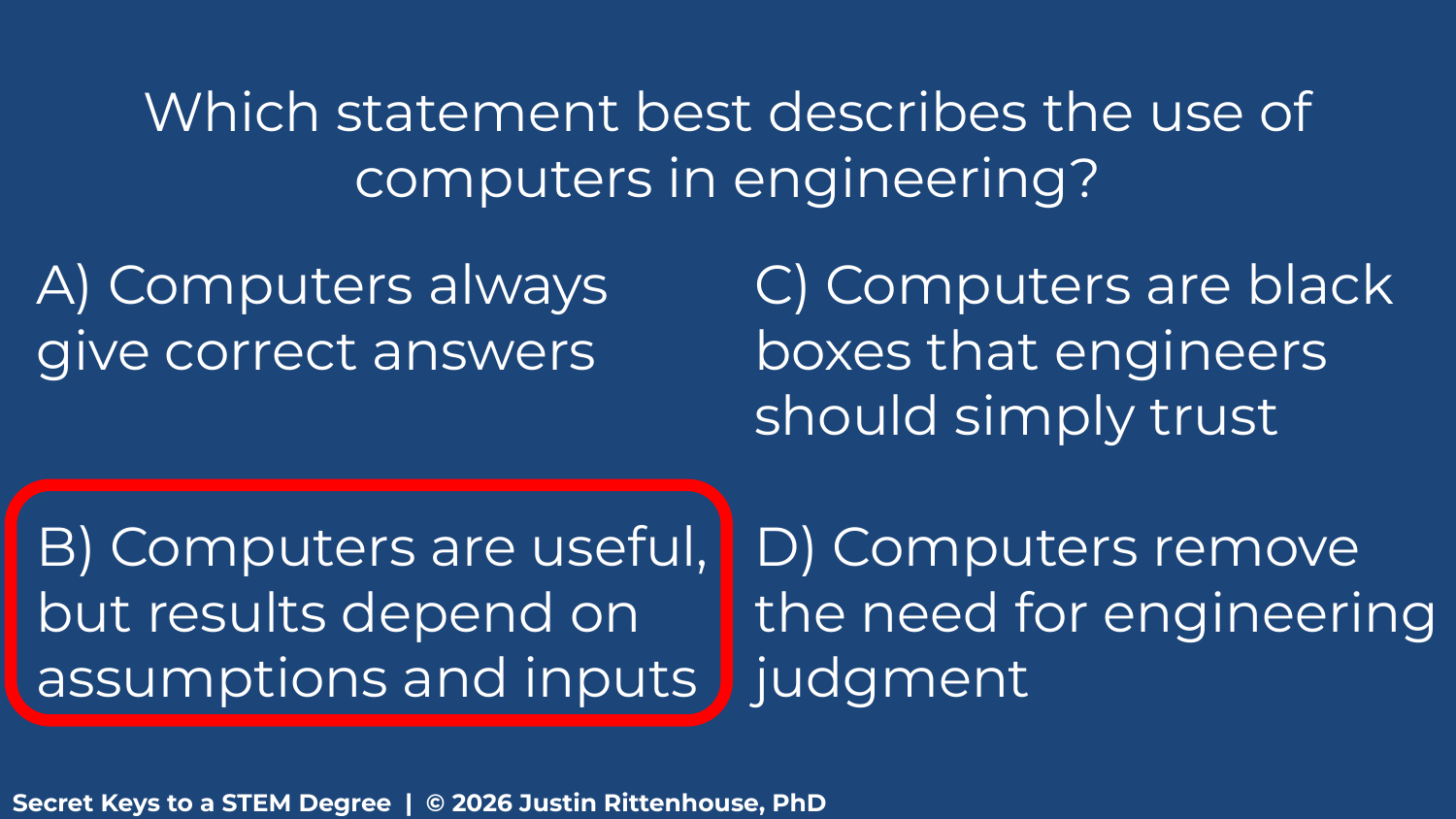

Which statement best describes the use of computers in engineering?
A) Computers always give correct answers

B) Computers are useful, but results depend on assumptions and inputs
C) Computers are black boxes that engineers should simply trust
D) Computers remove the need for engineering judgment